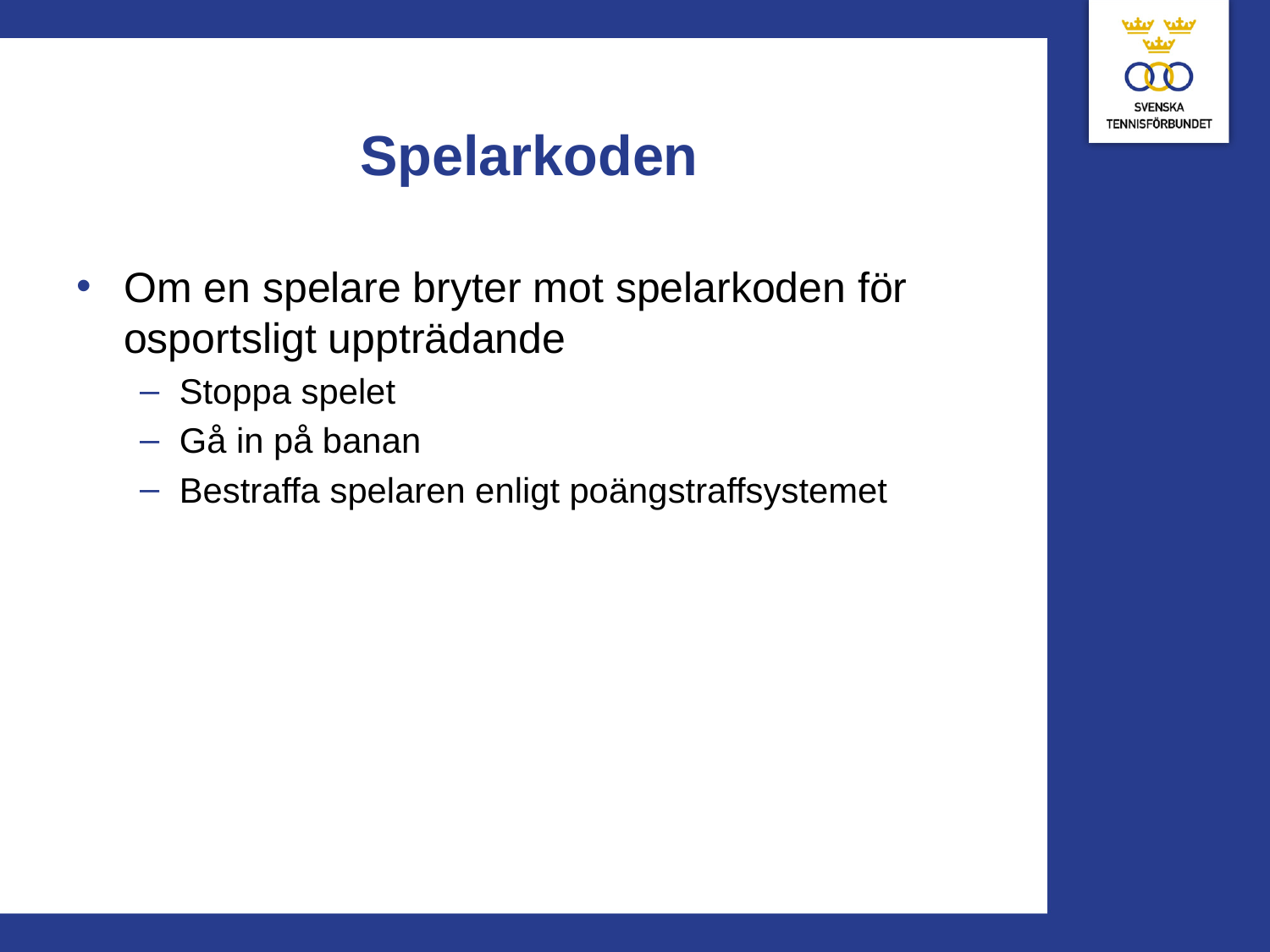

# Spelarkoden
Om en spelare bryter mot spelarkoden för osportsligt uppträdande
Stoppa spelet
Gå in på banan
Bestraffa spelaren enligt poängstraffsystemet